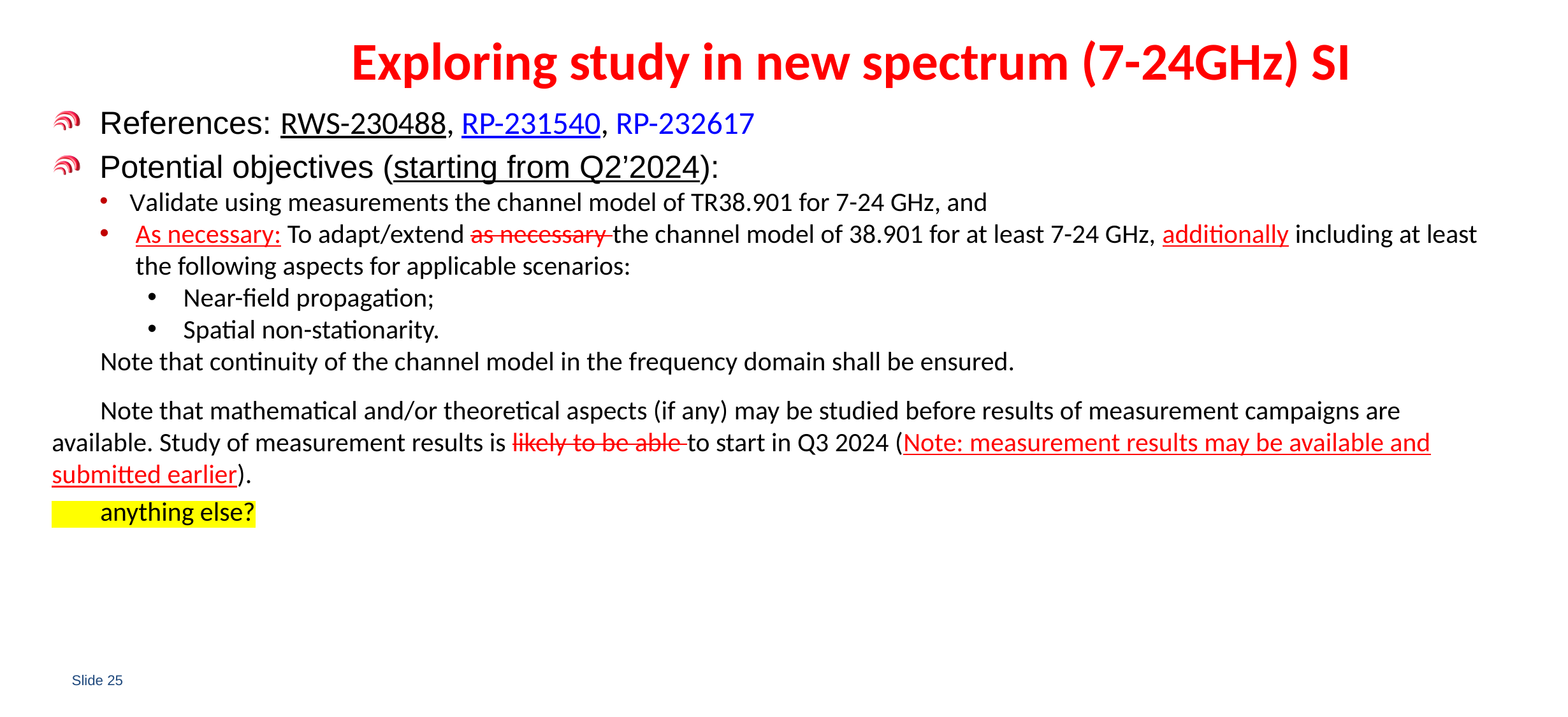

# Exploring study in new spectrum (7-24GHz) SI
References: RWS-230488, RP-231540, RP-232617
Potential objectives (starting from Q2’2024):
Validate using measurements the channel model of TR38.901 for 7-24 GHz, and
As necessary: To adapt/extend as necessary the channel model of 38.901 for at least 7-24 GHz, additionally including at least the following aspects for applicable scenarios:
Near-field propagation;
Spatial non-stationarity.
        Note that continuity of the channel model in the frequency domain shall be ensured.
        Note that mathematical and/or theoretical aspects (if any) may be studied before results of measurement campaigns are available. Study of measurement results is likely to be able to start in Q3 2024 (Note: measurement results may be available and submitted earlier).
        anything else?